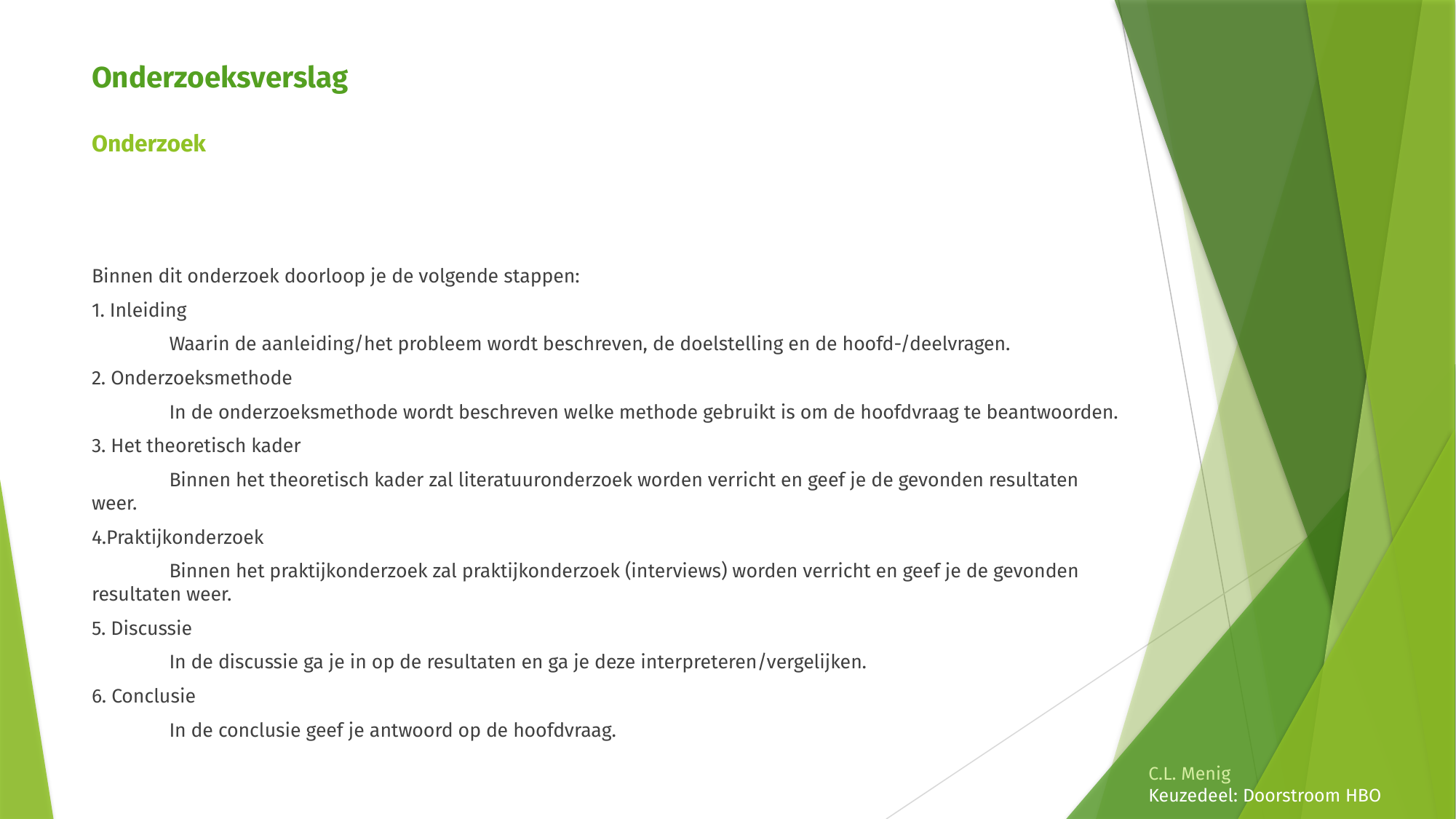

# Onderzoeksverslag Onderzoek
Binnen dit onderzoek doorloop je de volgende stappen:
1. Inleiding
	Waarin de aanleiding/het probleem wordt beschreven, de doelstelling en de hoofd-/deelvragen.
2. Onderzoeksmethode
	In de onderzoeksmethode wordt beschreven welke methode gebruikt is om de hoofdvraag te beantwoorden.
3. Het theoretisch kader
	Binnen het theoretisch kader zal literatuuronderzoek worden verricht en geef je de gevonden resultaten weer.
4.Praktijkonderzoek
	Binnen het praktijkonderzoek zal praktijkonderzoek (interviews) worden verricht en geef je de gevonden resultaten weer.
5. Discussie
	In de discussie ga je in op de resultaten en ga je deze interpreteren/vergelijken.
6. Conclusie
	In de conclusie geef je antwoord op de hoofdvraag.

C.L. Menig
Keuzedeel: Doorstroom HBO